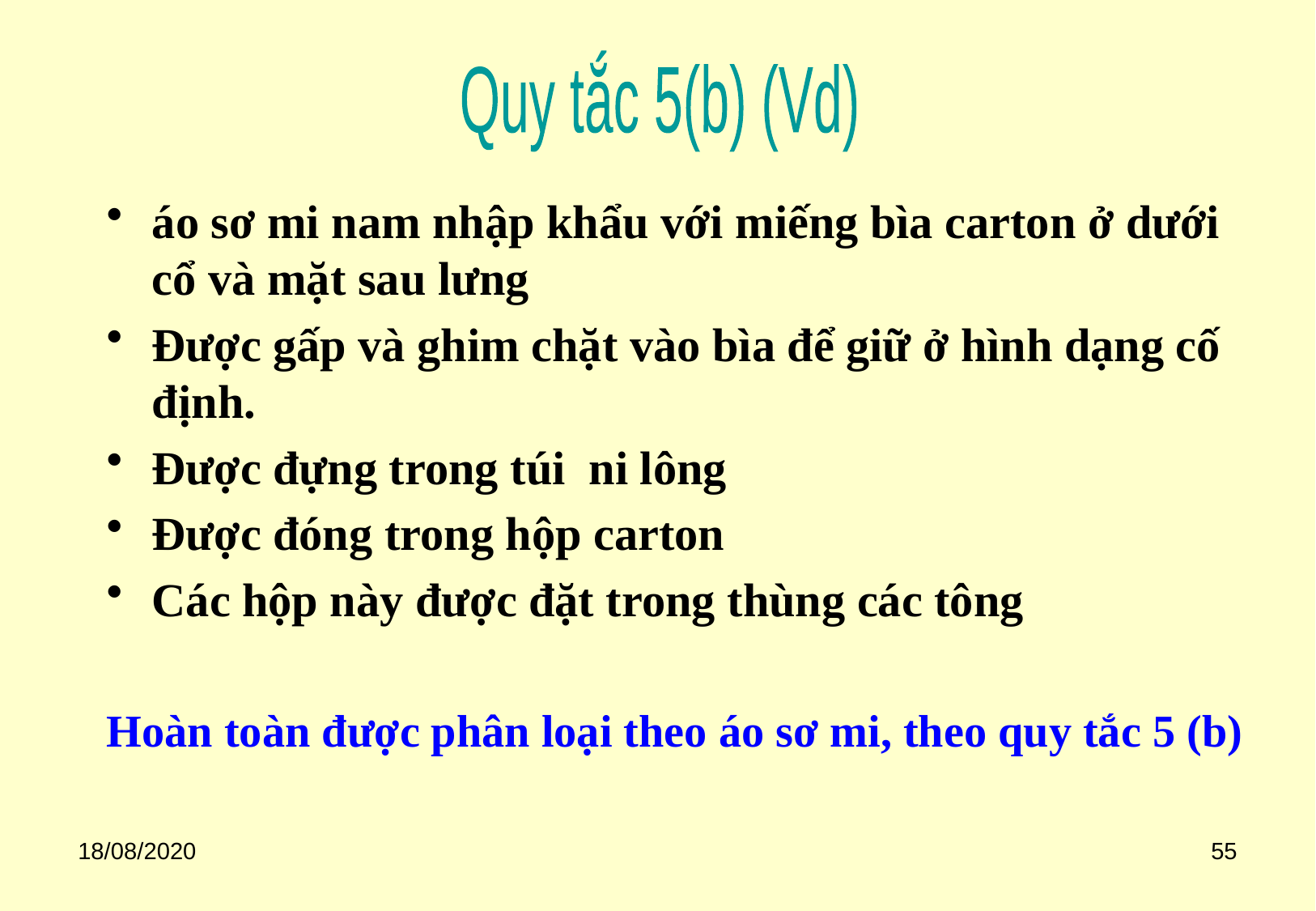

Quy tắc 5(b) (Vd)
áo sơ mi nam nhập khẩu với miếng bìa carton ở dưới cổ và mặt sau lưng
Được gấp và ghim chặt vào bìa để giữ ở hình dạng cố định.
Được đựng trong túi  ni lông
Được đóng trong hộp carton
Các hộp này được đặt trong thùng các tông

Hoàn toàn được phân loại theo áo sơ mi, theo quy tắc 5 (b)
18/08/2020
55